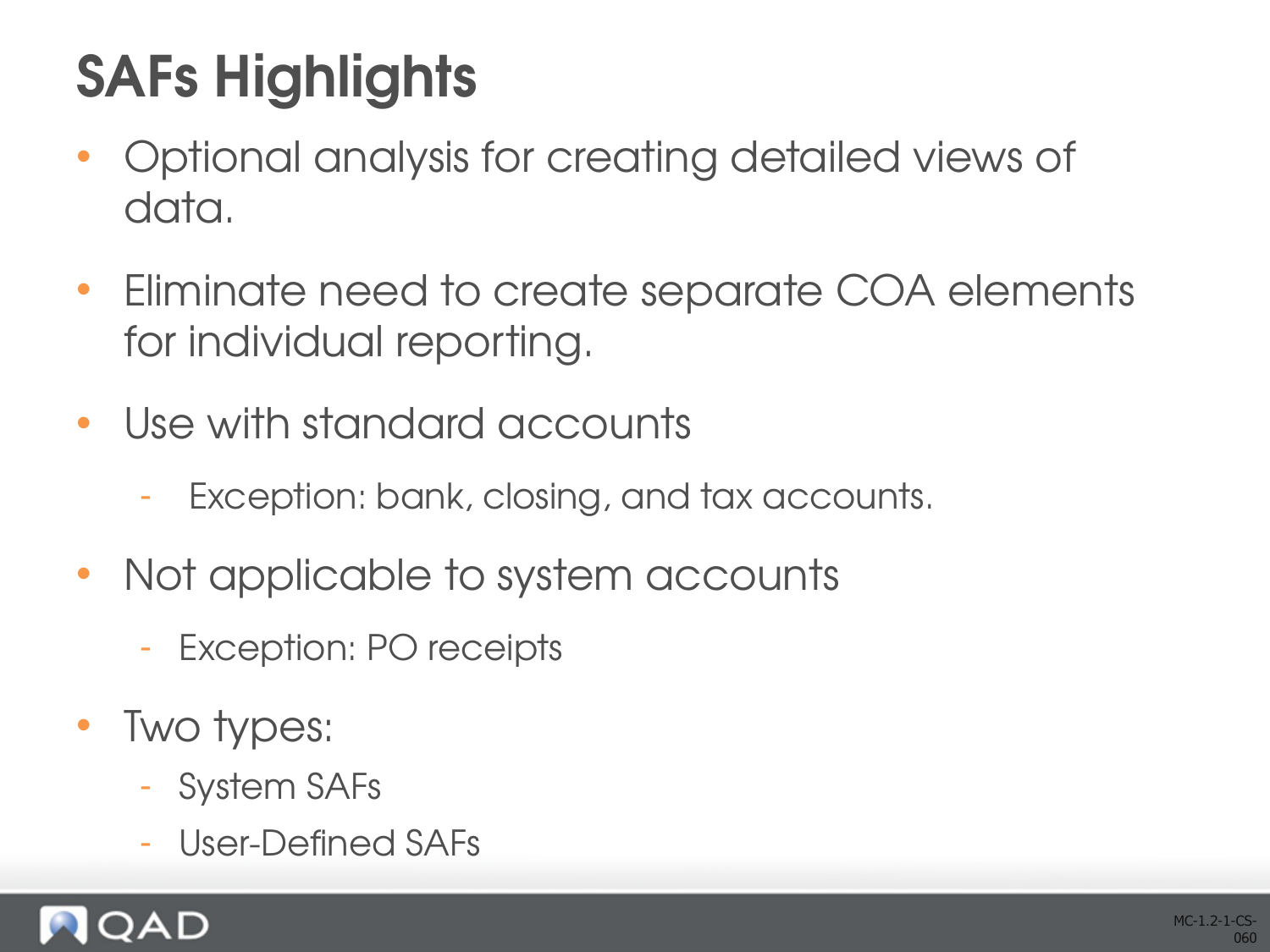

# SAFs Highlights
Optional analysis for creating detailed views of data.
Eliminate need to create separate COA elements for individual reporting.
Use with standard accounts
 Exception: bank, closing, and tax accounts.
Not applicable to system accounts
Exception: PO receipts
Two types:
System SAFs
User-Defined SAFs
MC-1.2-1-CS-060